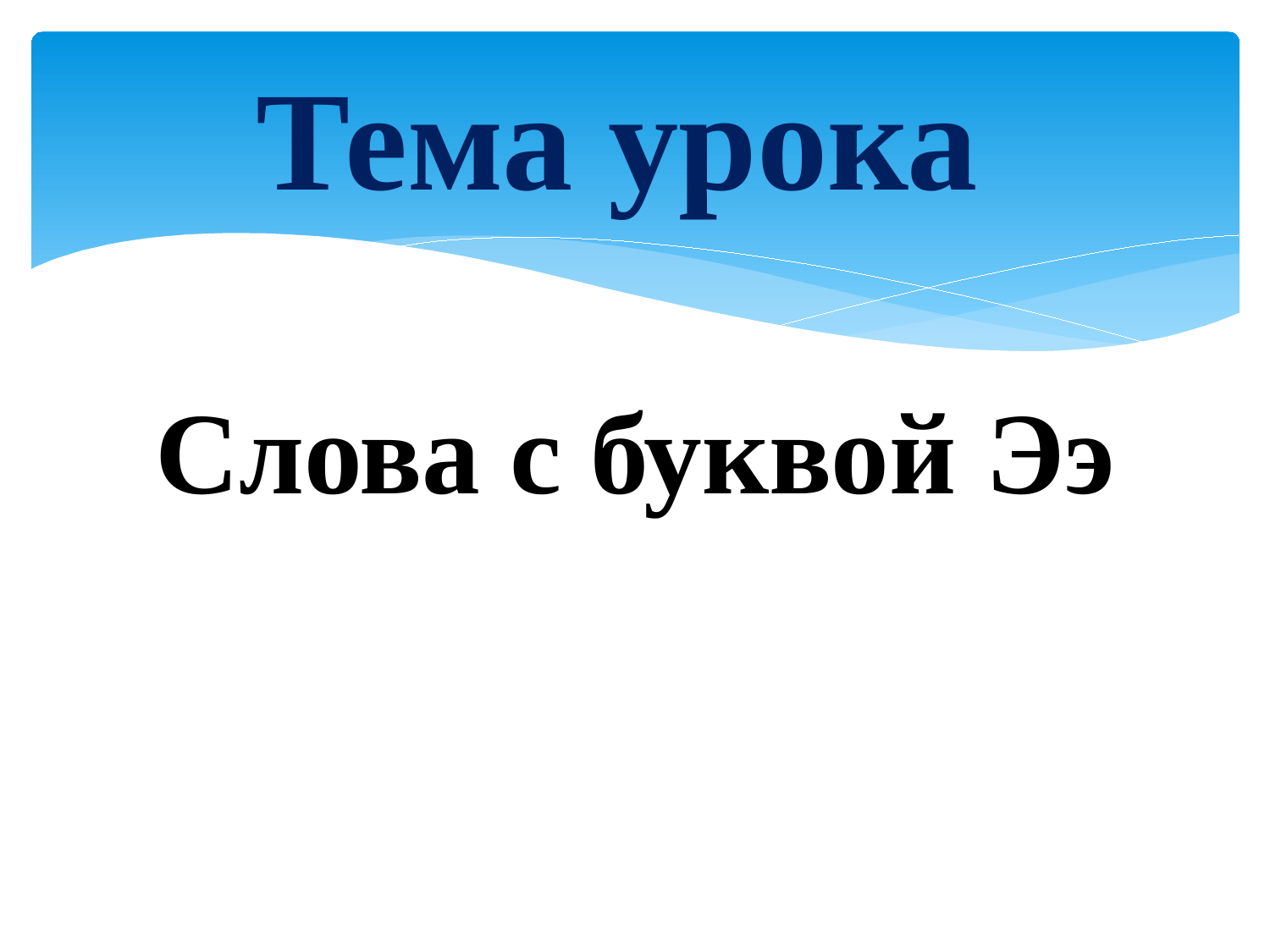

# Тема урока
Слова с буквой Ээ